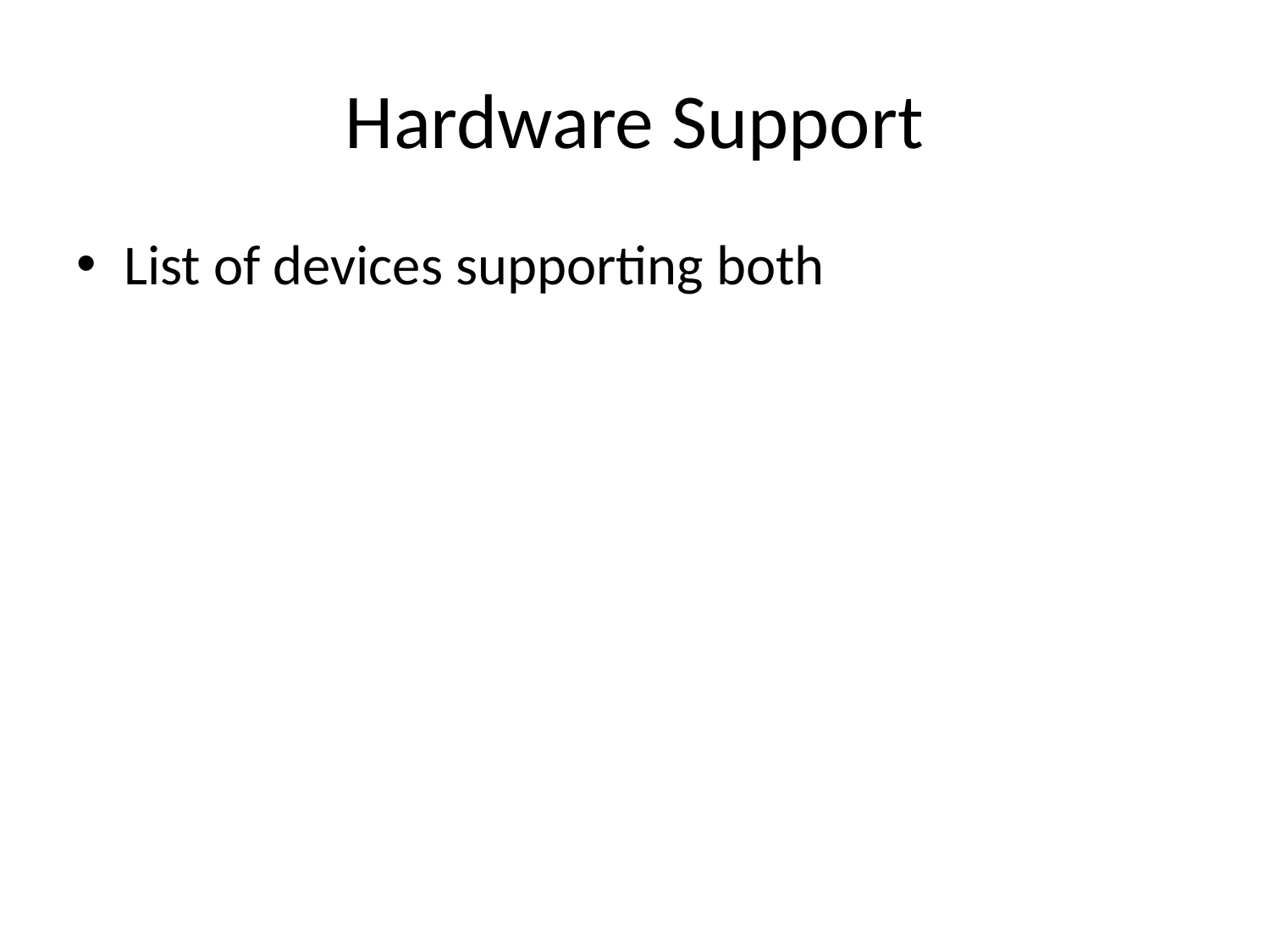

# Hardware Support
List of devices supporting both